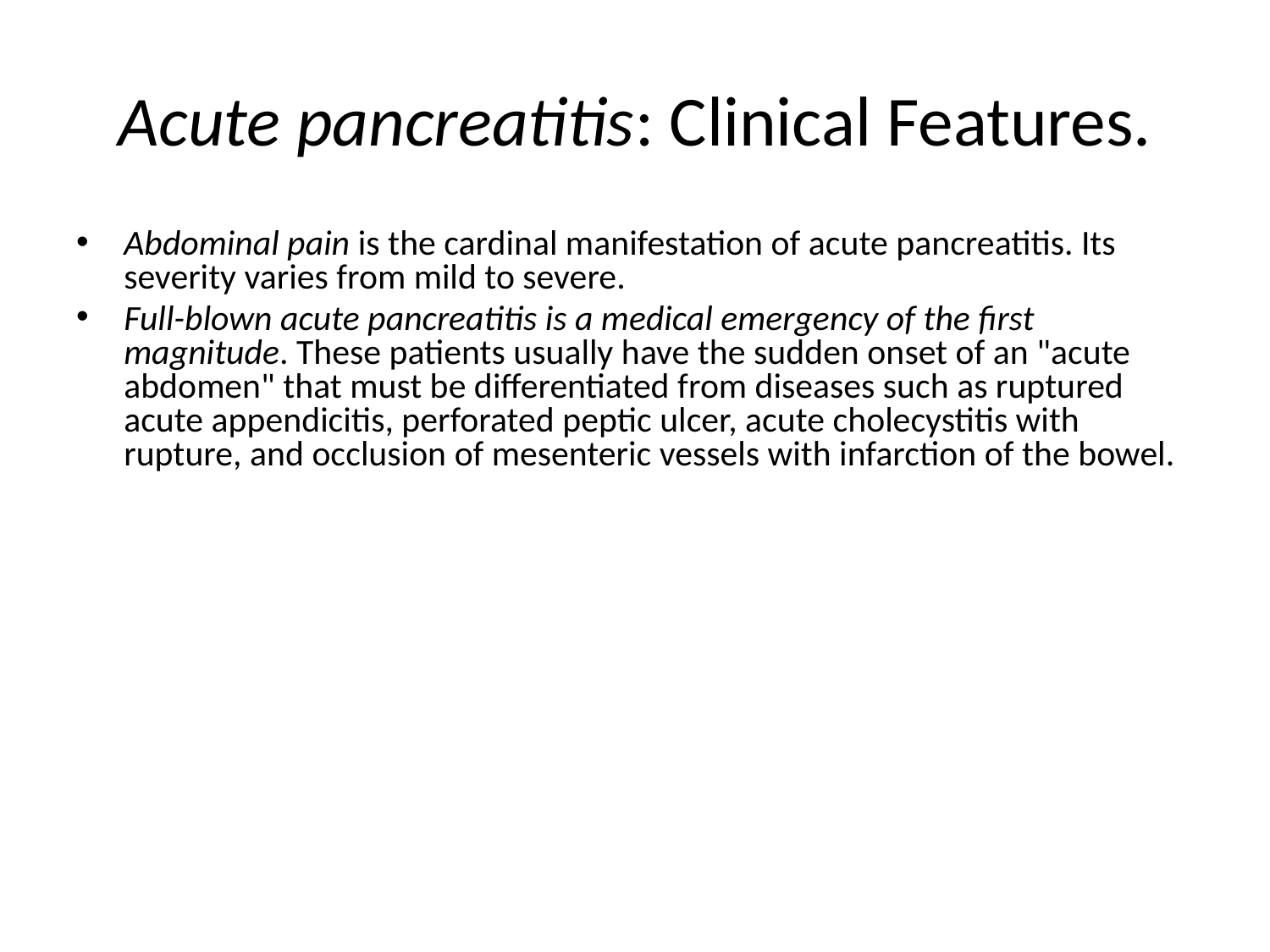

# Acute pancreatitis: Clinical Features.
Abdominal pain is the cardinal manifestation of acute pancreatitis. Its severity varies from mild to severe.
Full-blown acute pancreatitis is a medical emergency of the first magnitude. These patients usually have the sudden onset of an "acute abdomen" that must be differentiated from diseases such as ruptured acute appendicitis, perforated peptic ulcer, acute cholecystitis with rupture, and occlusion of mesenteric vessels with infarction of the bowel.